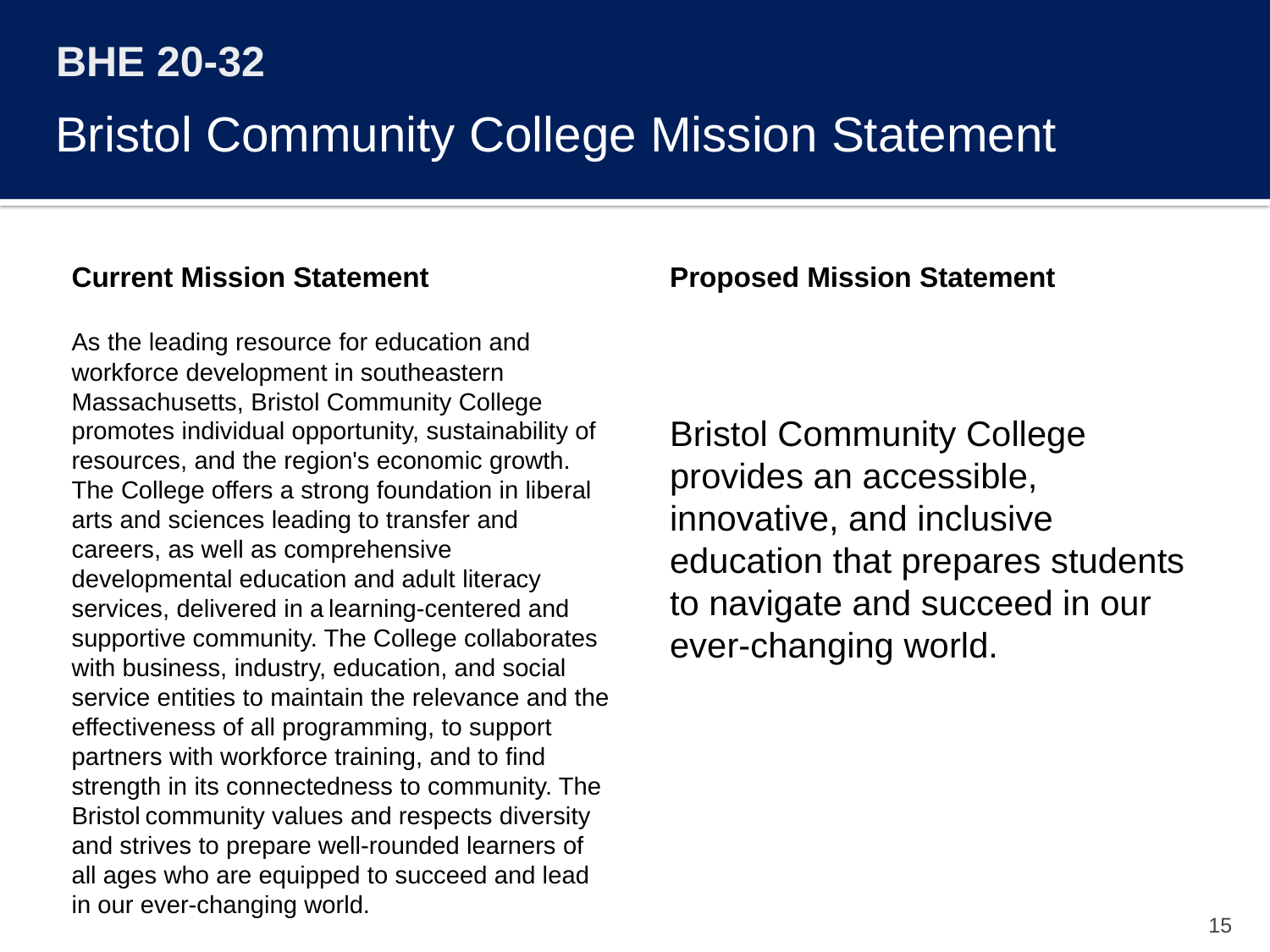

BHE 20-32
# Bristol Community College Mission Statement
Current Mission Statement

As the leading resource for education and workforce development in southeastern Massachusetts, Bristol Community College promotes individual opportunity, sustainability of resources, and the region's economic growth. The College offers a strong foundation in liberal arts and sciences leading to transfer and careers, as well as comprehensive developmental education and adult literacy services, delivered in a learning-centered and supportive community. The College collaborates with business, industry, education, and social service entities to maintain the relevance and the effectiveness of all programming, to support partners with workforce training, and to find strength in its connectedness to community. The Bristol community values and respects diversity and strives to prepare well-rounded learners of all ages who are equipped to succeed and lead in our ever-changing world.

Proposed Mission Statement

Bristol Community College provides an accessible, innovative, and inclusive education that prepares students to navigate and succeed in our ever-changing world.